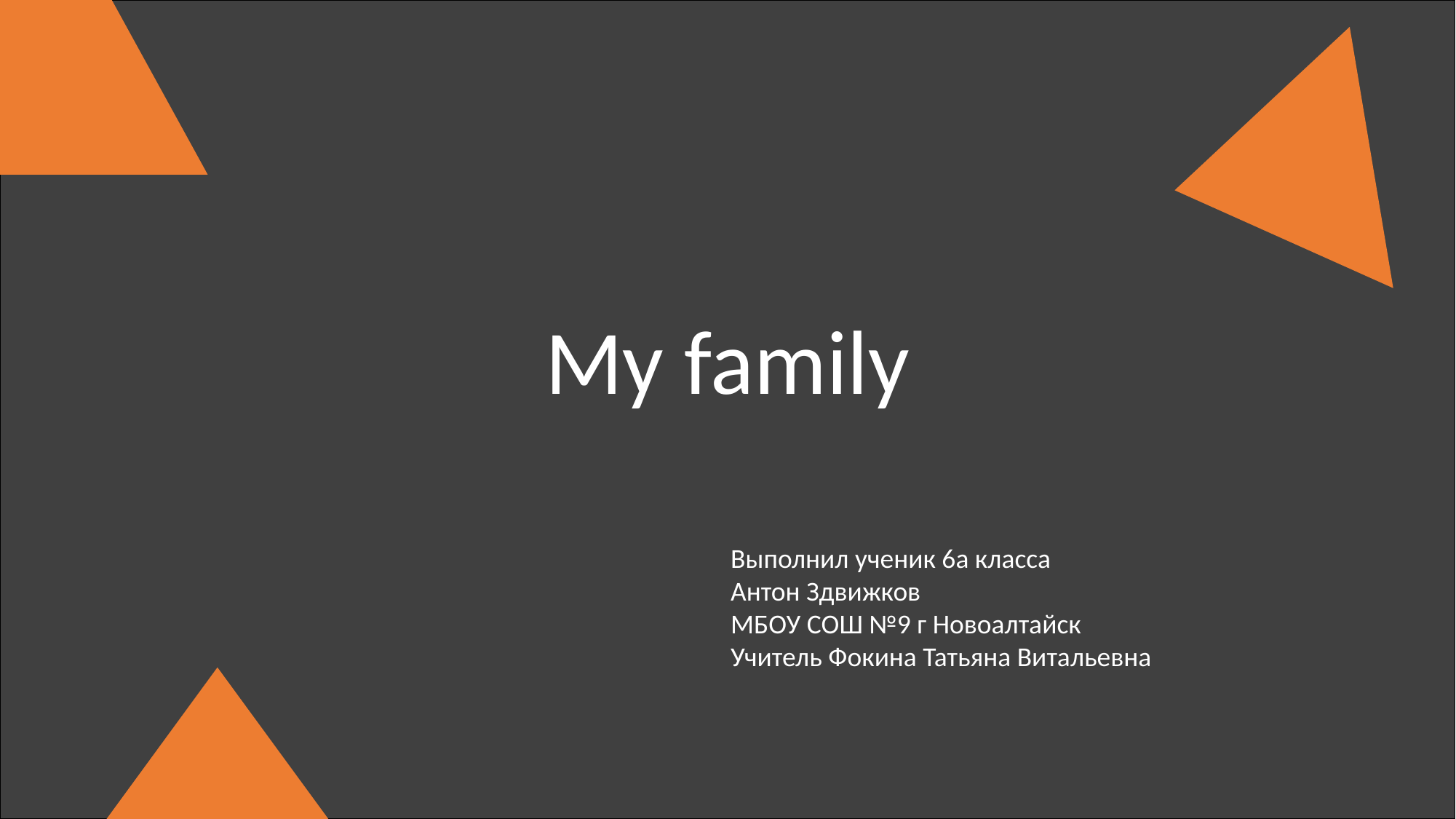

# My family
Выполнил ученик 6а класса
Антон Здвижков
МБОУ СОШ №9 г Новоалтайск
Учитель Фокина Татьяна Витальевна